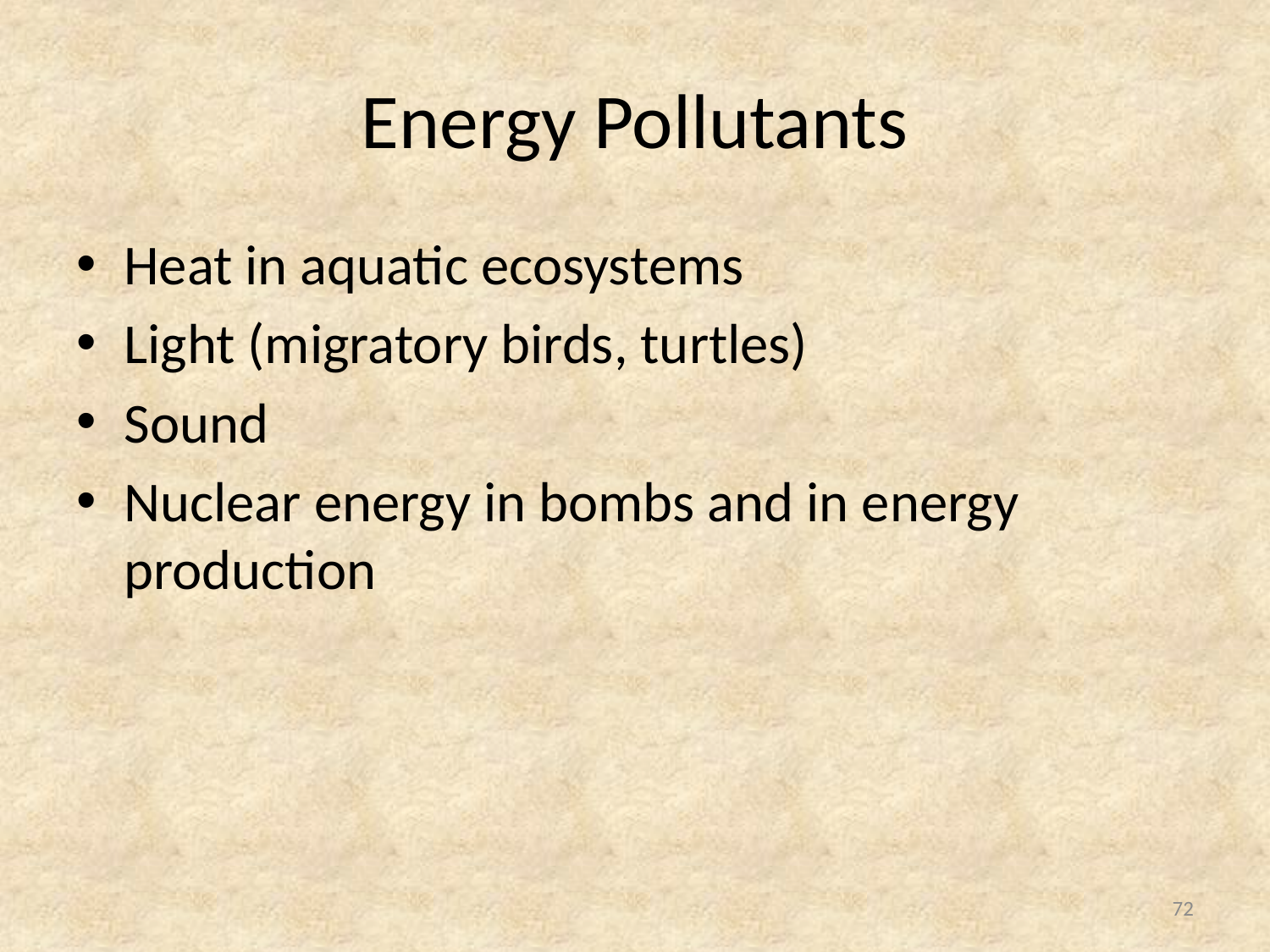

# Energy Pollutants
Heat in aquatic ecosystems
Light (migratory birds, turtles)
Sound
Nuclear energy in bombs and in energy production

72